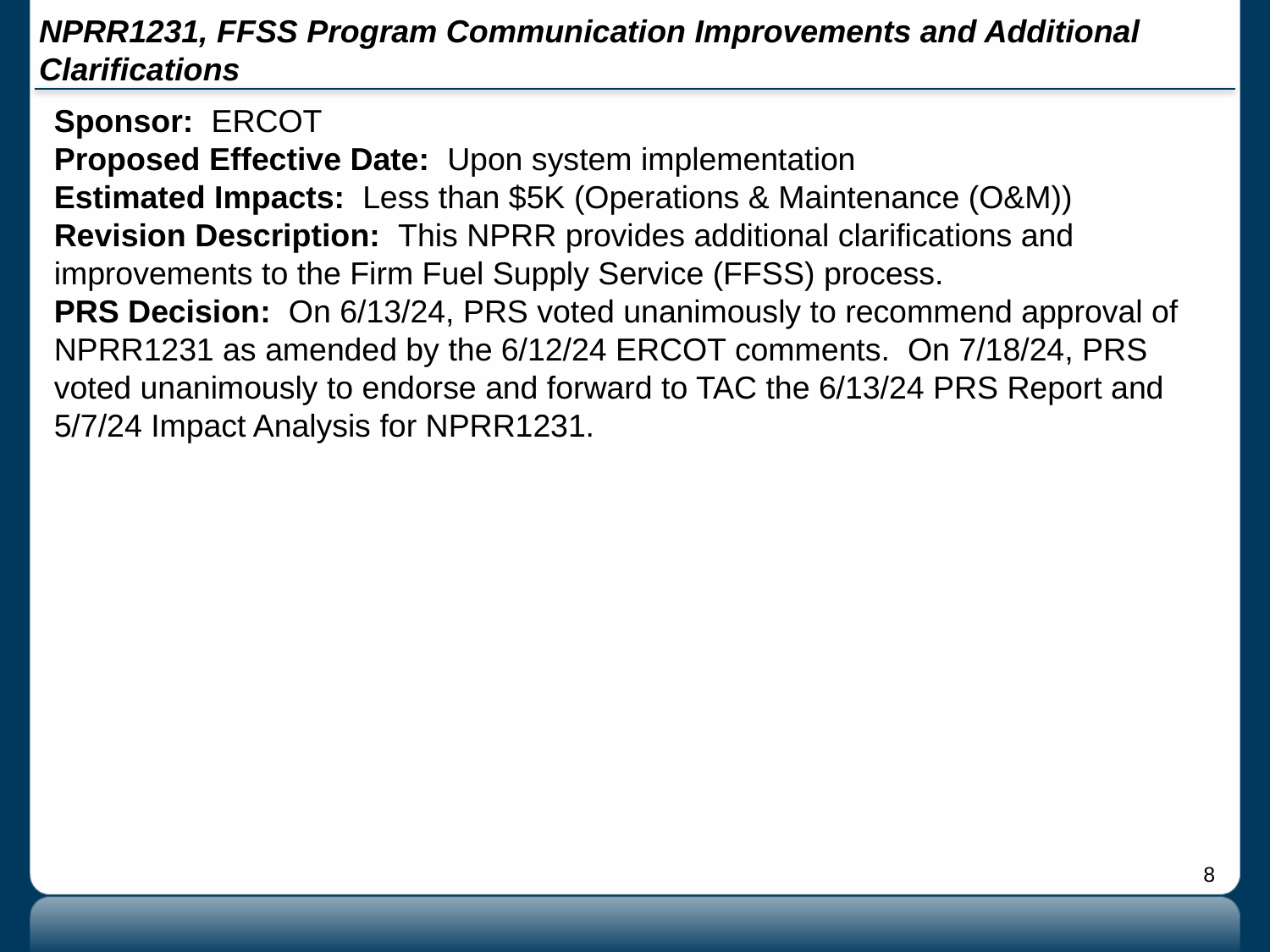

# NPRR1231, FFSS Program Communication Improvements and Additional Clarifications
Sponsor:  ERCOT
Proposed Effective Date:  Upon system implementation
Estimated Impacts:  Less than $5K (Operations & Maintenance (O&M))
Revision Description:  This NPRR provides additional clarifications and improvements to the Firm Fuel Supply Service (FFSS) process.
PRS Decision:  On 6/13/24, PRS voted unanimously to recommend approval of NPRR1231 as amended by the 6/12/24 ERCOT comments.  On 7/18/24, PRS voted unanimously to endorse and forward to TAC the 6/13/24 PRS Report and 5/7/24 Impact Analysis for NPRR1231.